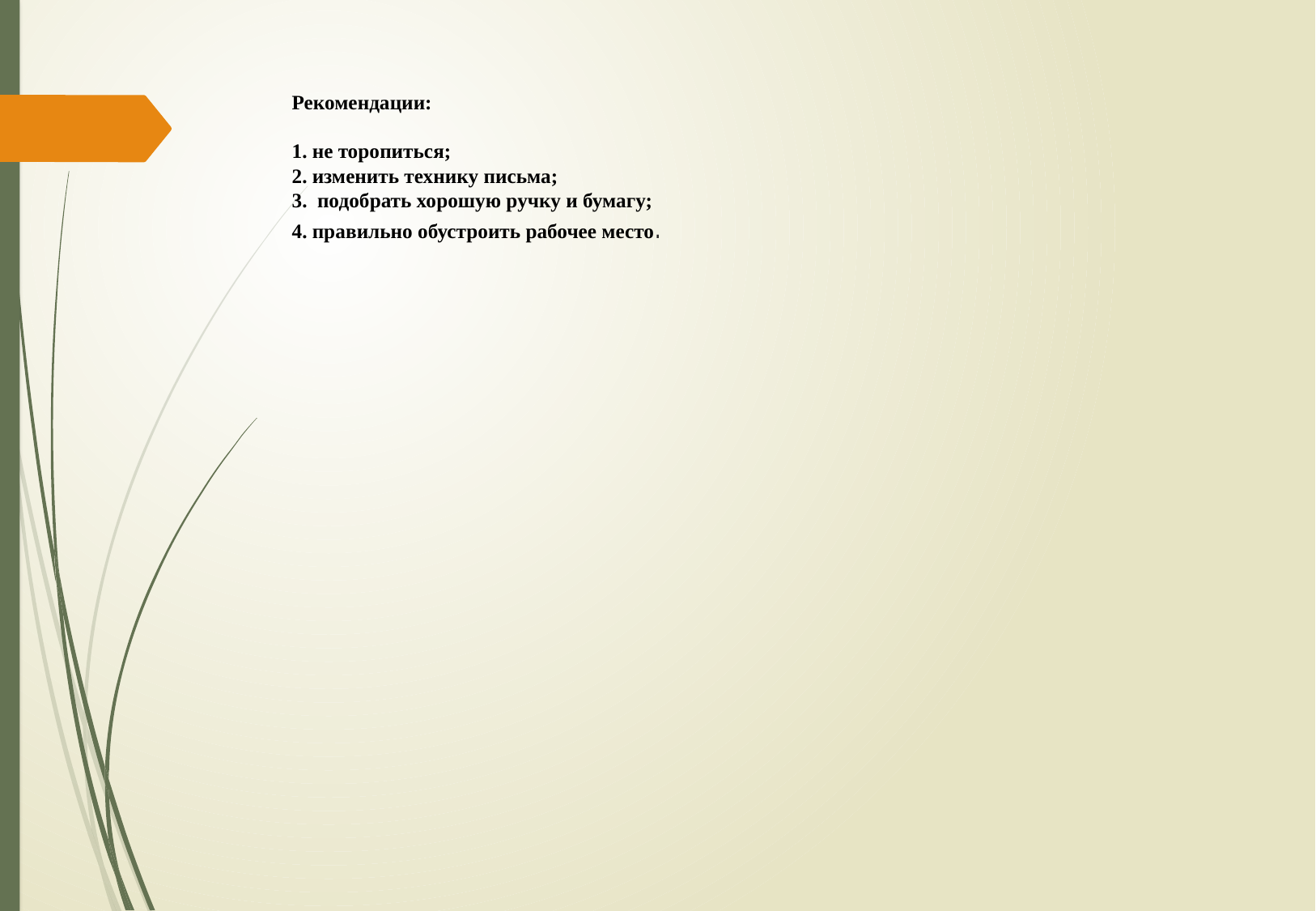

# Рекомендации: 1. не торопиться; 2. изменить технику письма; 3.  подобрать хорошую ручку и бумагу; 4. правильно обустроить рабочее место.